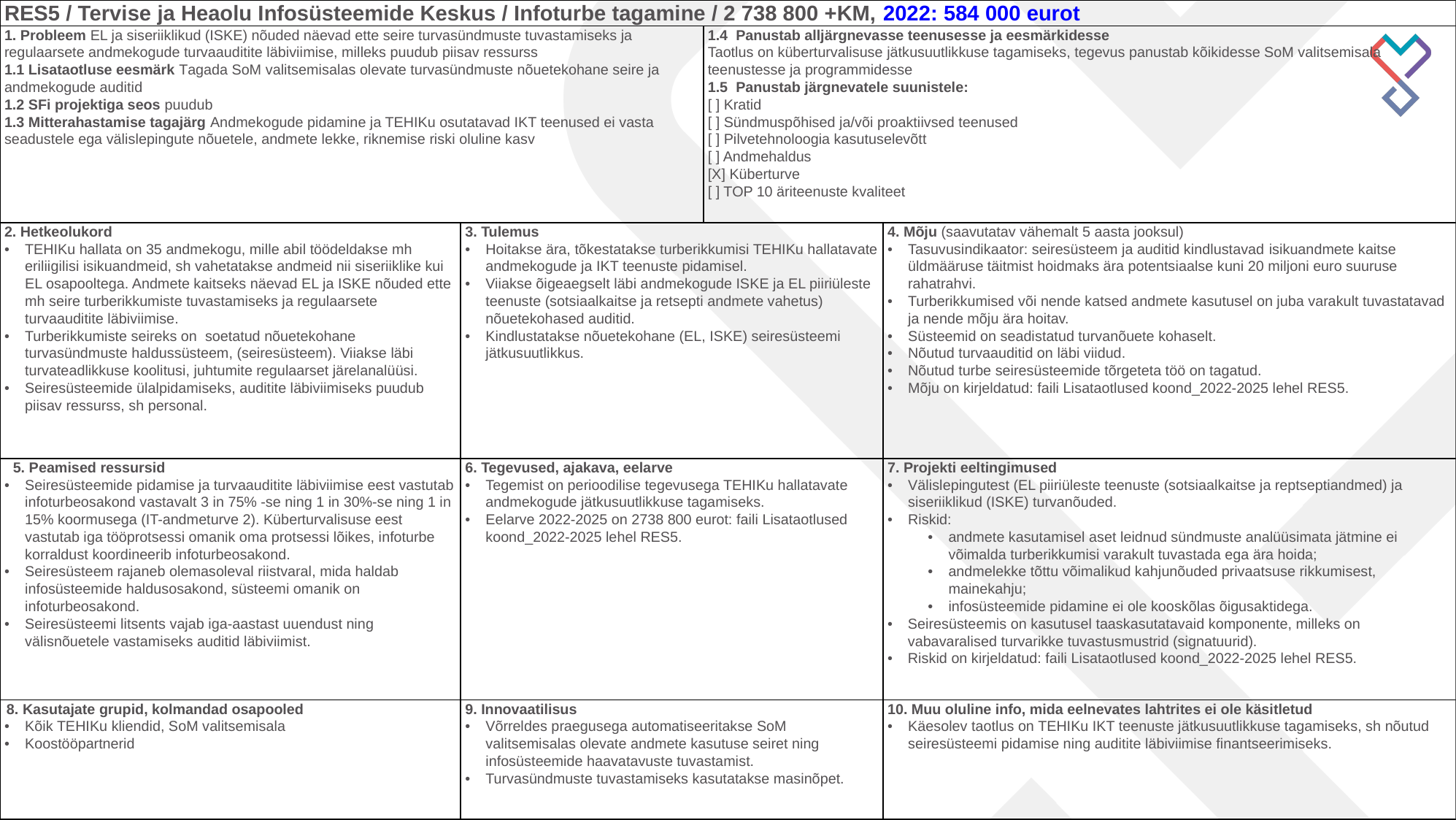

| RES5 / Tervise ja Heaolu Infosüsteemide Keskus / Infoturbe tagamine / 2 738 800 +KM, 2022: 584 000 eurot |  |  |  |
| --- | --- | --- | --- |
| 1. Probleem EL ja siseriiklikud (ISKE) nõuded näevad ette seire turvasündmuste tuvastamiseks ja regulaarsete andmekogude turvaauditite läbiviimise, milleks puudub piisav ressurss 1.1 Lisataotluse eesmärk Tagada SoM valitsemisalas olevate turvasündmuste nõuetekohane seire ja andmekogude auditid 1.2 SFi projektiga seos puudub 1.3 Mitterahastamise tagajärg Andmekogude pidamine ja TEHIKu osutatavad IKT teenused ei vasta seadustele ega välislepingute nõuetele, andmete lekke, riknemise riski oluline kasv |  | 1.4 Panustab alljärgnevasse teenusesse ja eesmärkidesse Taotlus on küberturvalisuse jätkusuutlikkuse tagamiseks, tegevus panustab kõikidesse SoM valitsemisala teenustesse ja programmidesse 1.5 Panustab järgnevatele suunistele: [ ] Kratid [ ] Sündmuspõhised ja/või proaktiivsed teenused [ ] Pilvetehnoloogia kasutuselevõtt [ ] Andmehaldus [X] Küberturve [ ] TOP 10 äriteenuste kvaliteet |  |
| 2. Hetkeolukord TEHIKu hallata on 35 andmekogu, mille abil töödeldakse mh eriliigilisi isikuandmeid, sh vahetatakse andmeid nii siseriiklike kui EL osapooltega. Andmete kaitseks näevad EL ja ISKE nõuded ette mh seire turberikkumiste tuvastamiseks ja regulaarsete turvaauditite läbiviimise. Turberikkumiste seireks on soetatud nõuetekohane turvasündmuste haldussüsteem, (seiresüsteem). Viiakse läbi turvateadlikkuse koolitusi, juhtumite regulaarset järelanalüüsi. Seiresüsteemide ülalpidamiseks, auditite läbiviimiseks puudub piisav ressurss, sh personal. | 3. Tulemus Hoitakse ära, tõkestatakse turberikkumisi TEHIKu hallatavate andmekogude ja IKT teenuste pidamisel. Viiakse õigeaegselt läbi andmekogude ISKE ja EL piiriüleste teenuste (sotsiaalkaitse ja retsepti andmete vahetus) nõuetekohased auditid. Kindlustatakse nõuetekohane (EL, ISKE) seiresüsteemi jätkusuutlikkus. |  | 4. Mõju (saavutatav vähemalt 5 aasta jooksul) Tasuvusindikaator: seiresüsteem ja auditid kindlustavad isikuandmete kaitse üldmääruse täitmist hoidmaks ära potentsiaalse kuni 20 miljoni euro suuruse rahatrahvi. Turberikkumised või nende katsed andmete kasutusel on juba varakult tuvastatavad ja nende mõju ära hoitav. Süsteemid on seadistatud turvanõuete kohaselt. Nõutud turvaauditid on läbi viidud. Nõutud turbe seiresüsteemide tõrgeteta töö on tagatud. Mõju on kirjeldatud: faili Lisataotlused koond\_2022-2025 lehel RES5. |
| 5. Peamised ressursid Seiresüsteemide pidamise ja turvaauditite läbiviimise eest vastutab infoturbeosakond vastavalt 3 in 75% -se ning 1 in 30%-se ning 1 in 15% koormusega (IT-andmeturve 2). Küberturvalisuse eest vastutab iga tööprotsessi omanik oma protsessi lõikes, infoturbe korraldust koordineerib infoturbeosakond. Seiresüsteem rajaneb olemasoleval riistvaral, mida haldab infosüsteemide haldusosakond, süsteemi omanik on infoturbeosakond. Seiresüsteemi litsents vajab iga-aastast uuendust ning välisnõuetele vastamiseks auditid läbiviimist. | 6. Tegevused, ajakava, eelarve Tegemist on perioodilise tegevusega TEHIKu hallatavate andmekogude jätkusuutlikkuse tagamiseks. Eelarve 2022-2025 on 2738 800 eurot: faili Lisataotlused koond\_2022-2025 lehel RES5. |  | 7. Projekti eeltingimused Välislepingutest (EL piiriüleste teenuste (sotsiaalkaitse ja reptseptiandmed) ja siseriiklikud (ISKE) turvanõuded. Riskid: andmete kasutamisel aset leidnud sündmuste analüüsimata jätmine ei võimalda turberikkumisi varakult tuvastada ega ära hoida; andmelekke tõttu võimalikud kahjunõuded privaatsuse rikkumisest, mainekahju; infosüsteemide pidamine ei ole kooskõlas õigusaktidega. Seiresüsteemis on kasutusel taaskasutatavaid komponente, milleks on vabavaralised turvarikke tuvastusmustrid (signatuurid). Riskid on kirjeldatud: faili Lisataotlused koond\_2022-2025 lehel RES5. |
| 8. Kasutajate grupid, kolmandad osapooled Kõik TEHIKu kliendid, SoM valitsemisala Koostööpartnerid | 9. Innovaatilisus Võrreldes praegusega automatiseeritakse SoM valitsemisalas olevate andmete kasutuse seiret ning infosüsteemide haavatavuste tuvastamist. Turvasündmuste tuvastamiseks kasutatakse masinõpet. |  | 10. Muu oluline info, mida eelnevates lahtrites ei ole käsitletud Käesolev taotlus on TEHIKu IKT teenuste jätkusuutlikkuse tagamiseks, sh nõutud seiresüsteemi pidamise ning auditite läbiviimise finantseerimiseks. |